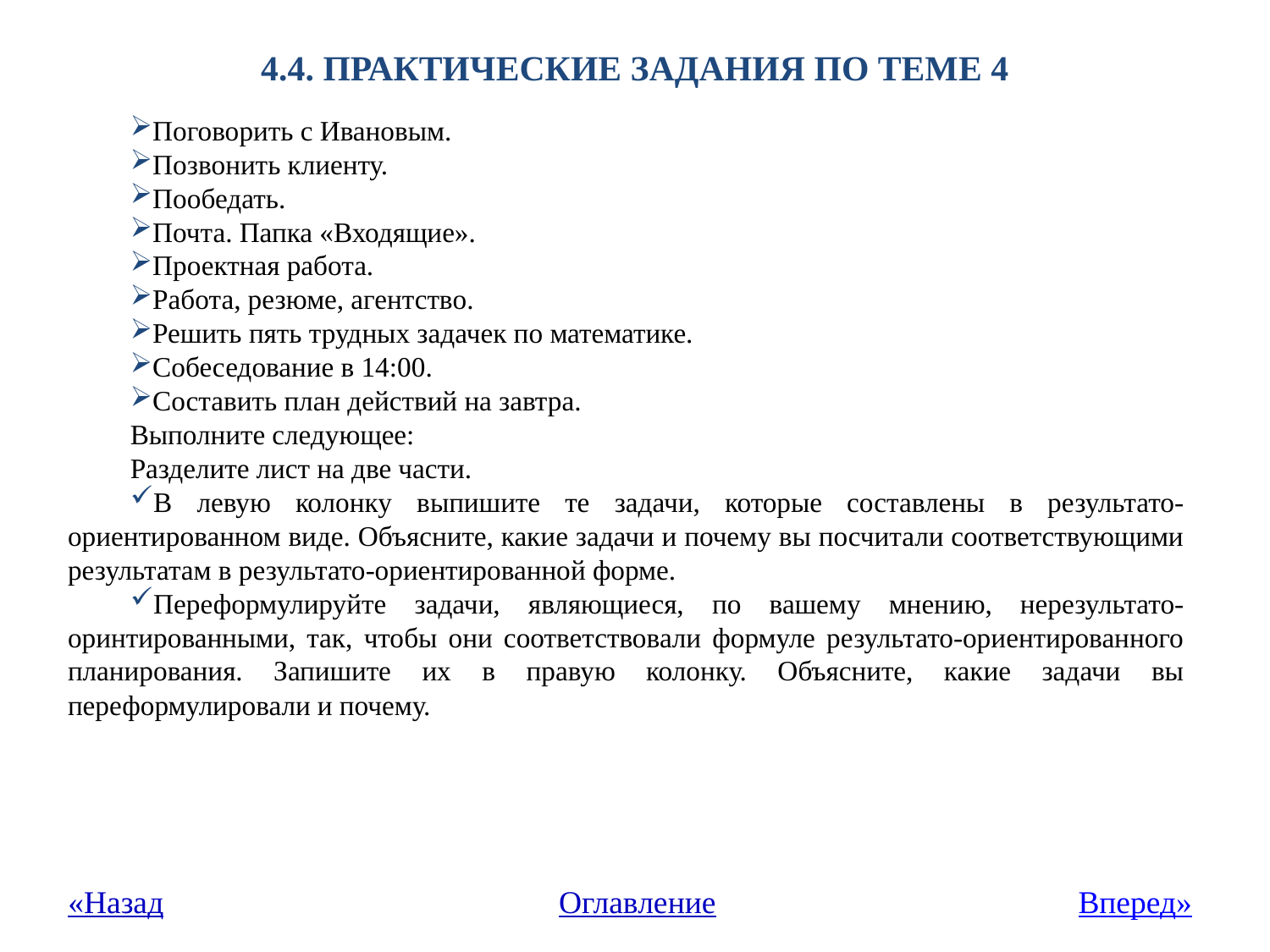

# 4.4. Практические задания по теме 4
Поговорить с Ивановым.
Позвонить клиенту.
Пообедать.
Почта. Папка «Входящие».
Проектная работа.
Работа, резюме, агентство.
Решить пять трудных задачек по математике.
Собеседование в 14:00.
Составить план действий на завтра.
Выполните следующее:
Разделите лист на две части.
В левую колонку выпишите те задачи, которые составлены в результато-ориентированном виде. Объясните, какие задачи и почему вы посчитали соответствующими результатам в результато-ориентированной форме.
Переформулируйте задачи, являющиеся, по вашему мнению, нерезультато-оринтированными, так, чтобы они соответствовали формуле результато-ориентированного планирования. Запишите их в правую колонку. Объясните, какие задачи вы переформулировали и почему.

«Назад
Оглавление
Вперед»